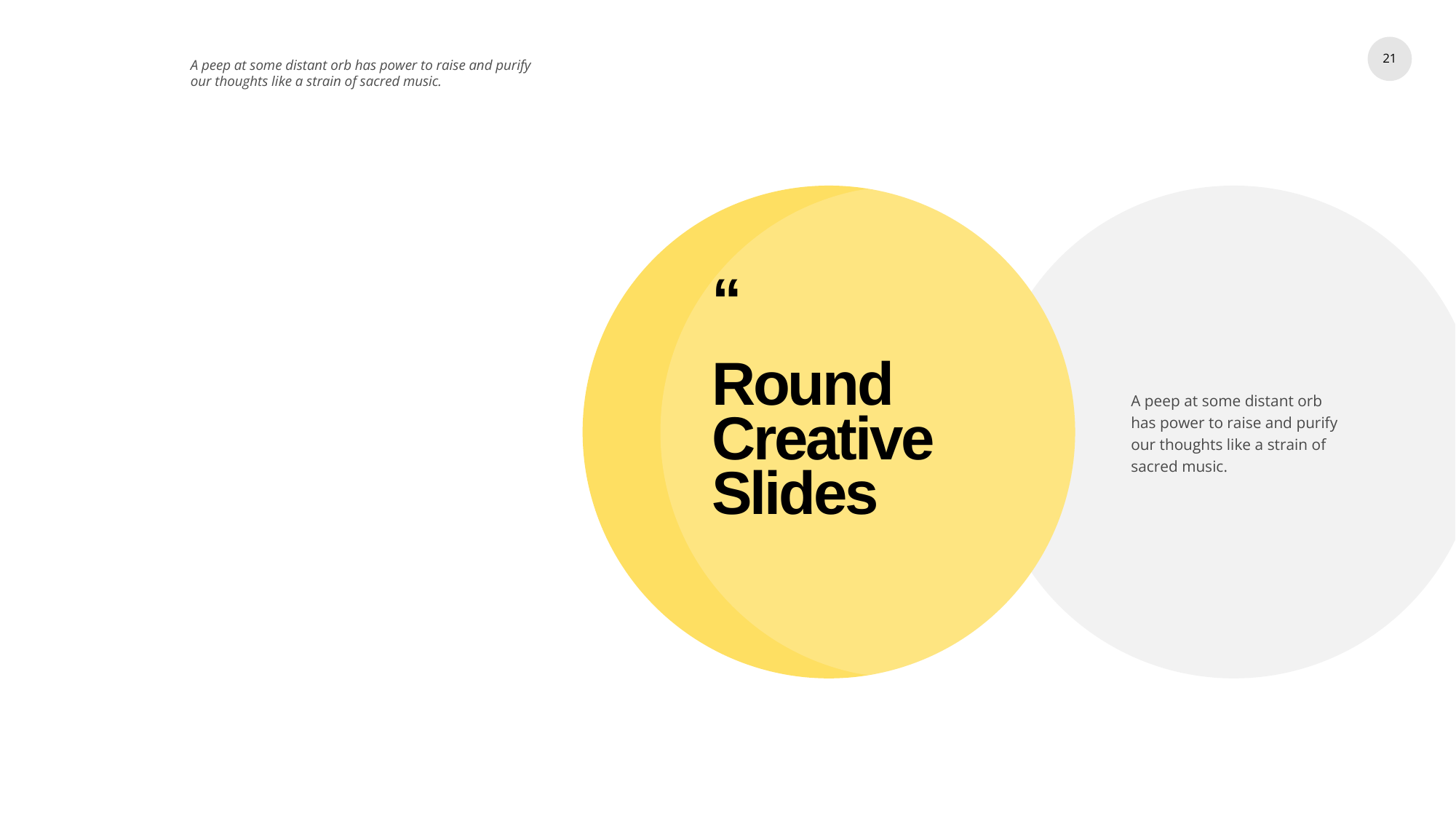

21
A peep at some distant orb has power to raise and purify our thoughts like a strain of sacred music.

“
Round
Creative
Slides
A peep at some distant orb has power to raise and purify our thoughts like a strain of sacred music.